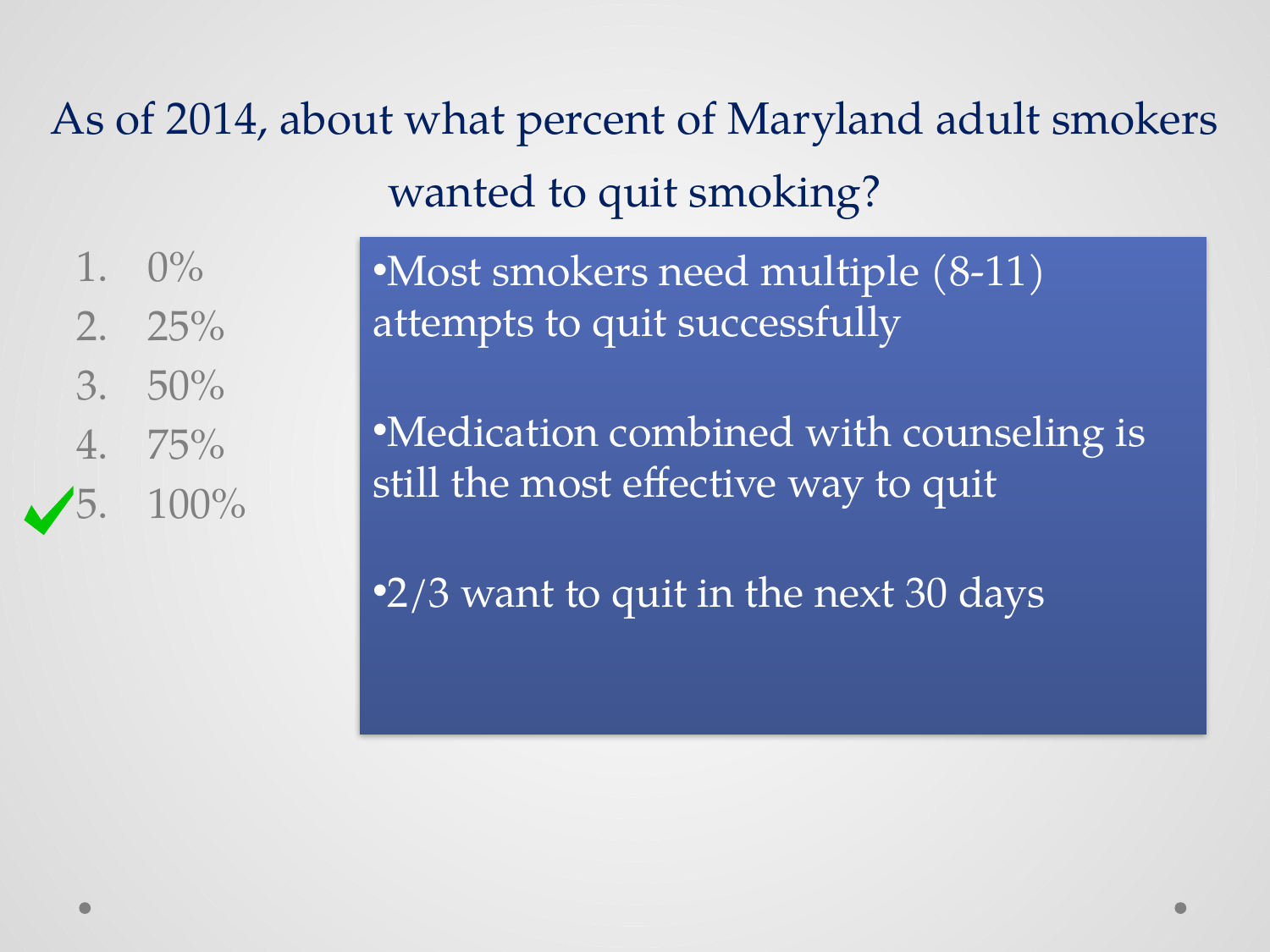

# As of 2014, about what percent of Maryland adult smokers wanted to quit smoking?
0%
25%
50%
75%
100%
Most smokers need multiple (8-11) attempts to quit successfully
Medication combined with counseling is still the most effective way to quit
2/3 want to quit in the next 30 days